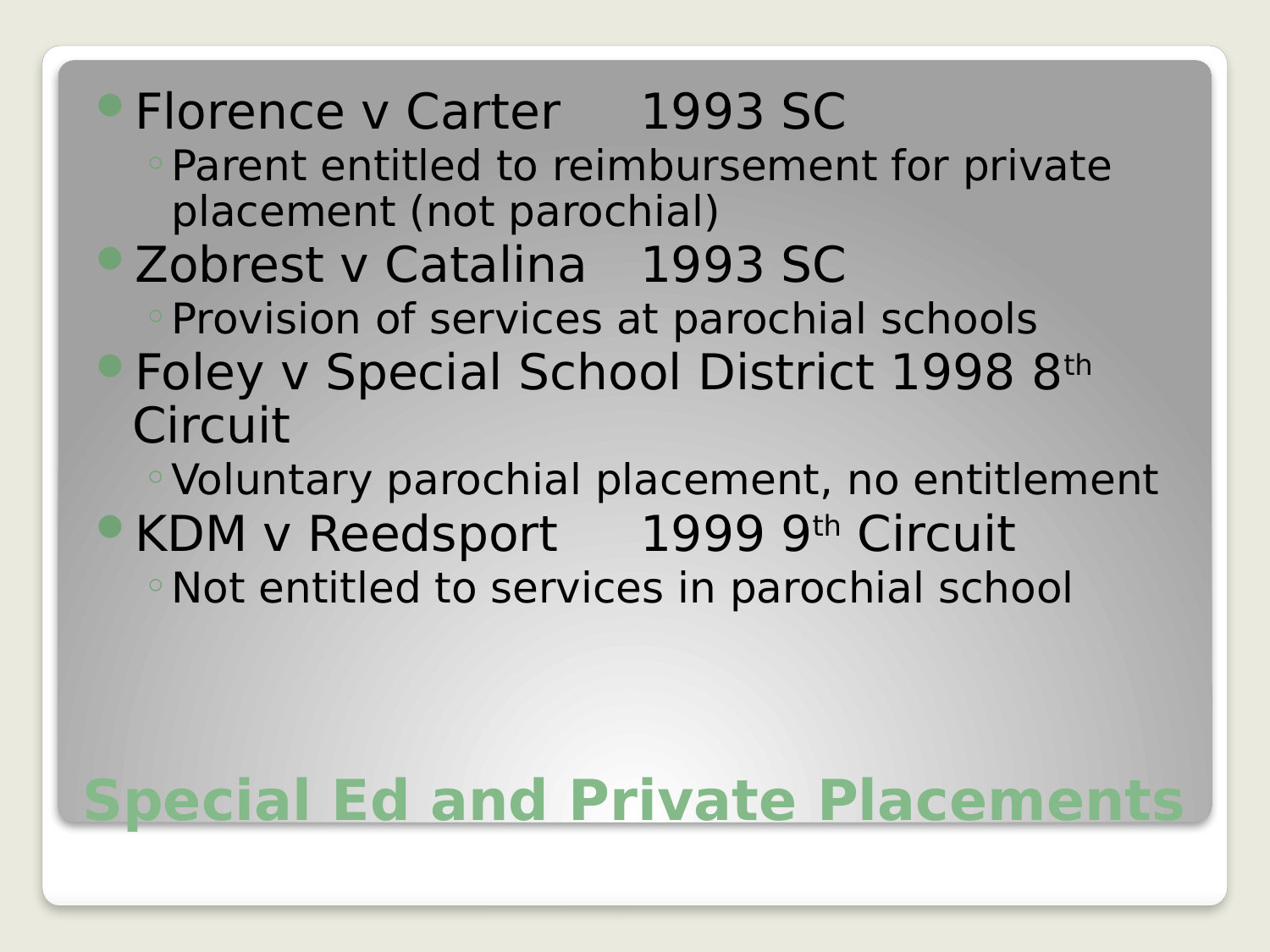

Florence v Carter	1993 SC
Parent entitled to reimbursement for private placement (not parochial)
Zobrest v Catalina 	1993 SC
Provision of services at parochial schools
Foley v Special School District 1998 8th Circuit
Voluntary parochial placement, no entitlement
KDM v Reedsport 	1999 9th Circuit
Not entitled to services in parochial school
# Special Ed and Private Placements